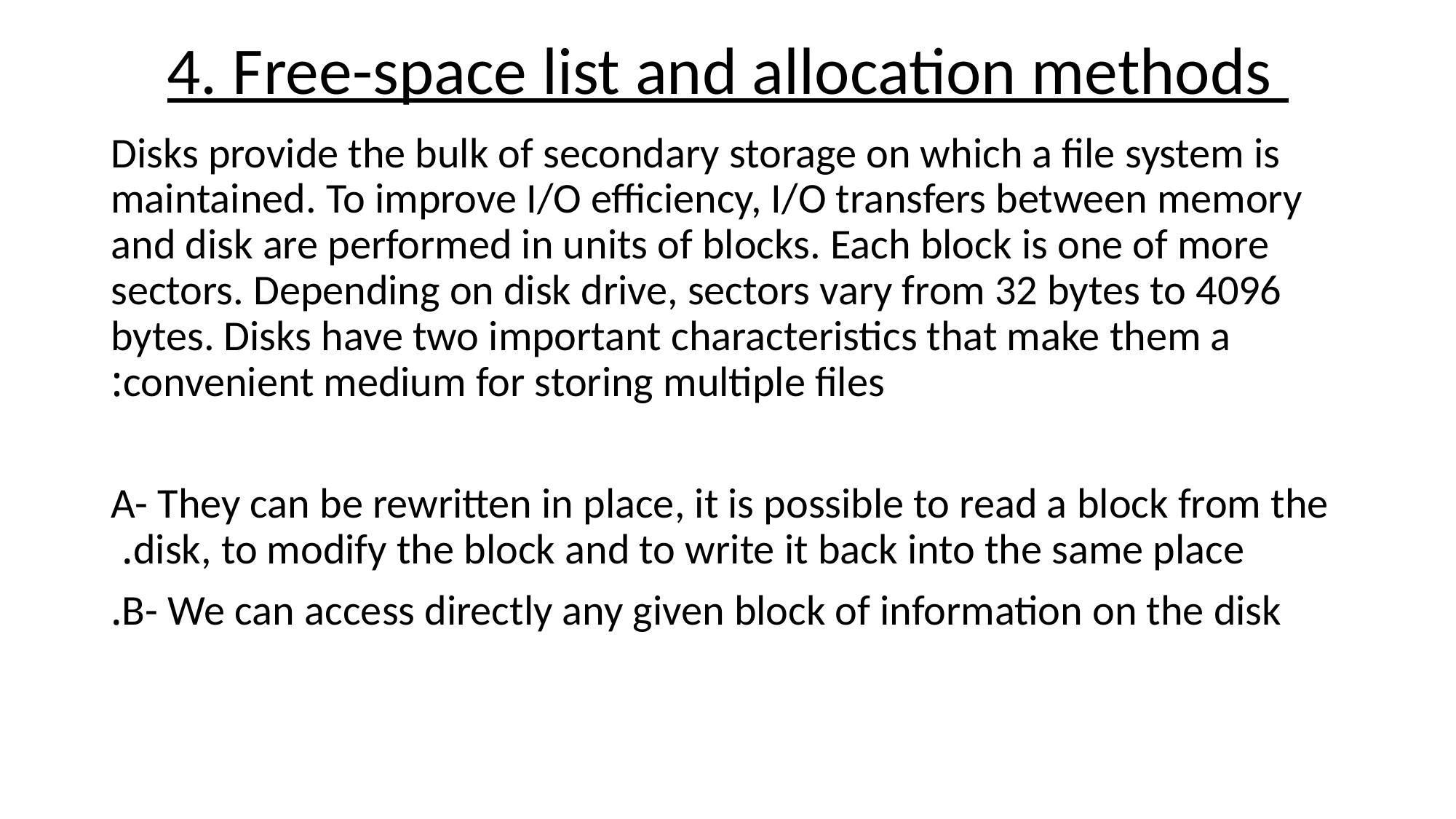

# 4. Free-space list and allocation methods

Disks provide the bulk of secondary storage on which a file system is maintained. To improve I/O efficiency, I/O transfers between memory and disk are performed in units of blocks. Each block is one of more sectors. Depending on disk drive, sectors vary from 32 bytes to 4096 bytes. Disks have two important characteristics that make them a convenient medium for storing multiple files:

A- They can be rewritten in place, it is possible to read a block from the disk, to modify the block and to write it back into the same place.
B- We can access directly any given block of information on the disk.